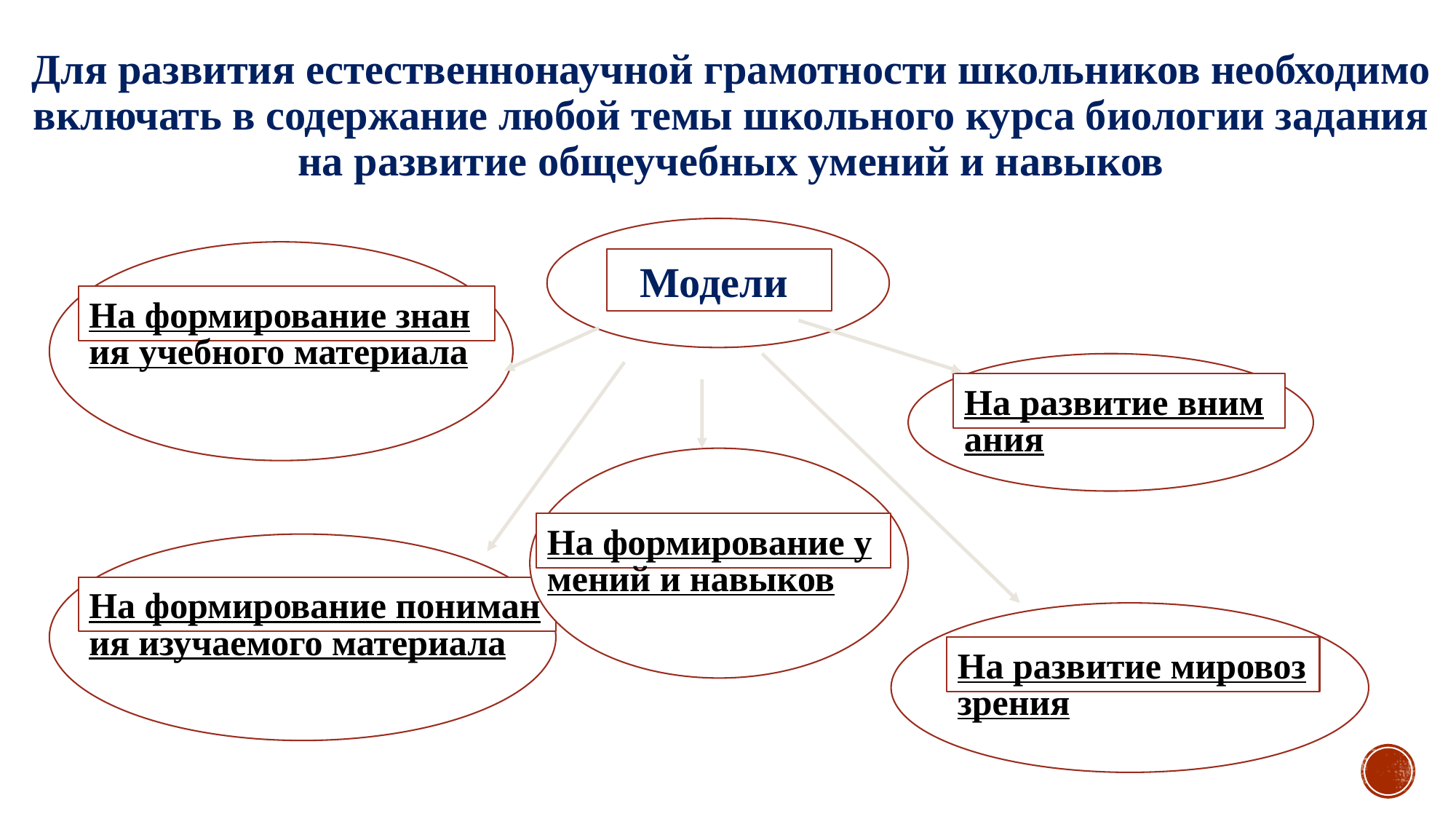

# Для развития естественнонаучной грамотности школьников необходимо включать в содержание любой темы школьного курса биологии задания на развитие общеучебных умений и навыков

Модели

На формирование знания учебного материала

На развитие внимания

На формирование умений и навыков

На формирование понимания изучаемого материала

На развитие мировоззрения